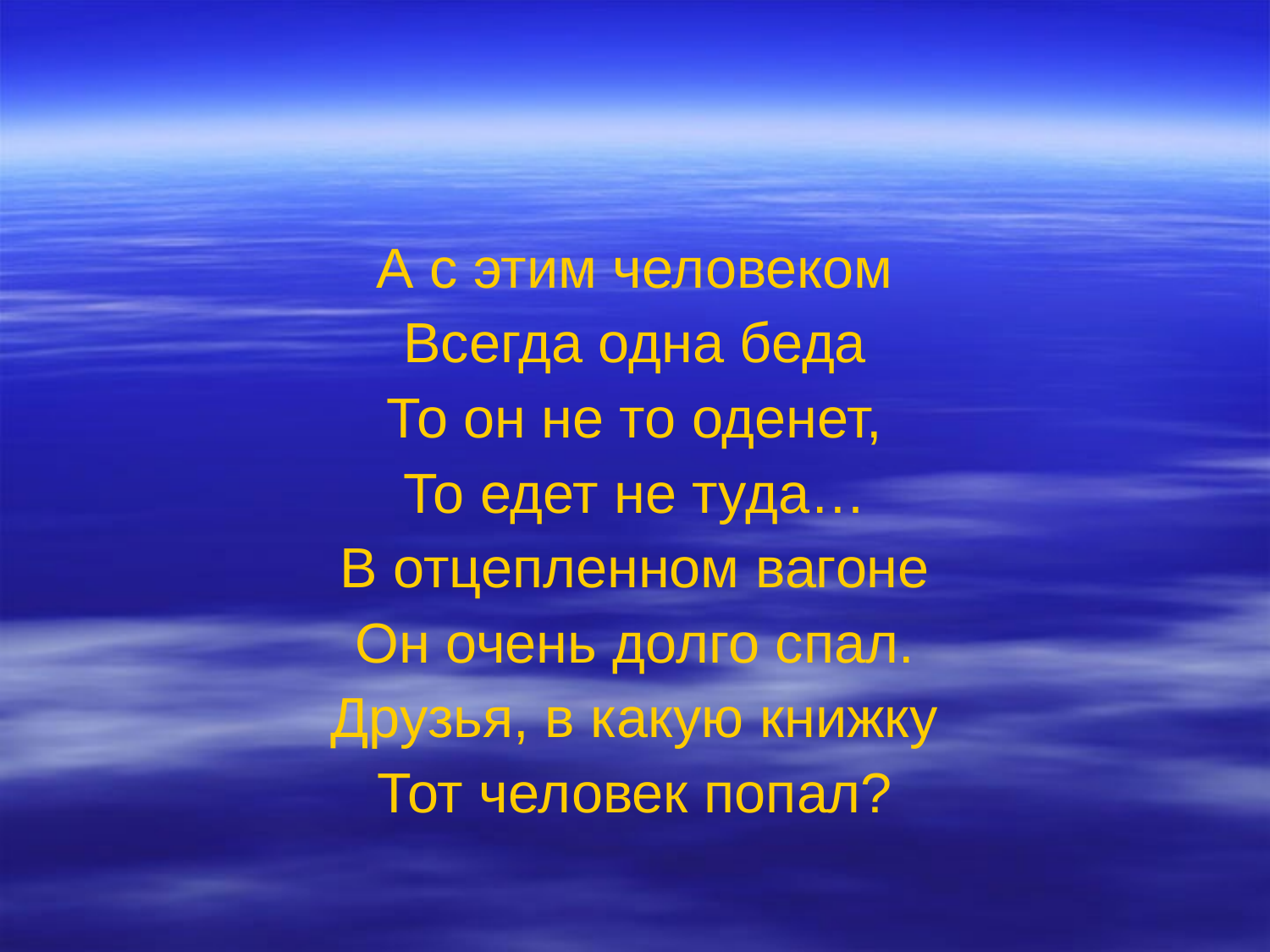

А с этим человеком
Всегда одна беда
То он не то оденет,
То едет не туда…
В отцепленном вагоне
Он очень долго спал.
Друзья, в какую книжку
Тот человек попал?